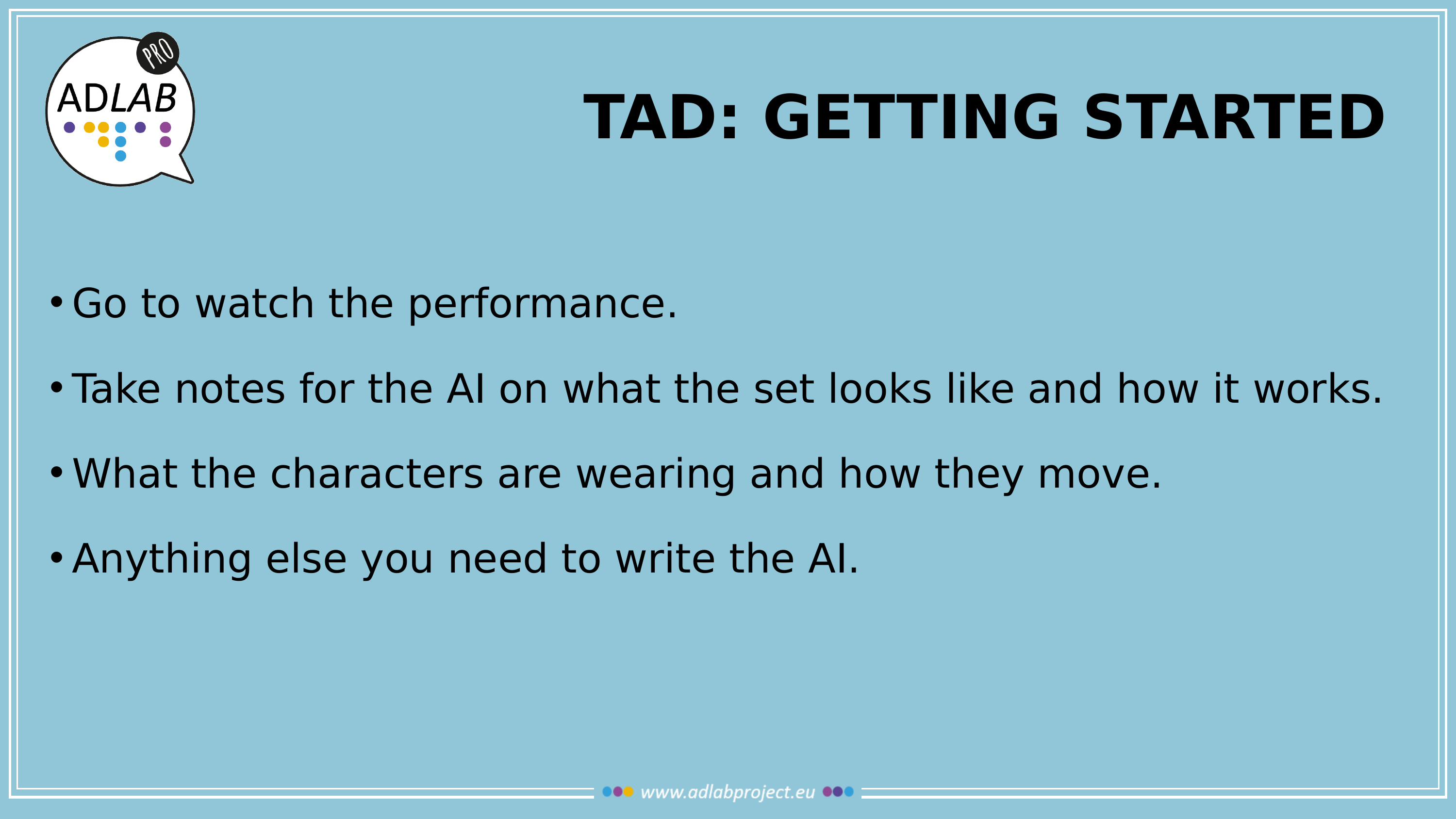

# TAD: Getting started
Go to watch the performance.
Take notes for the AI on what the set looks like and how it works.
What the characters are wearing and how they move.
Anything else you need to write the AI.